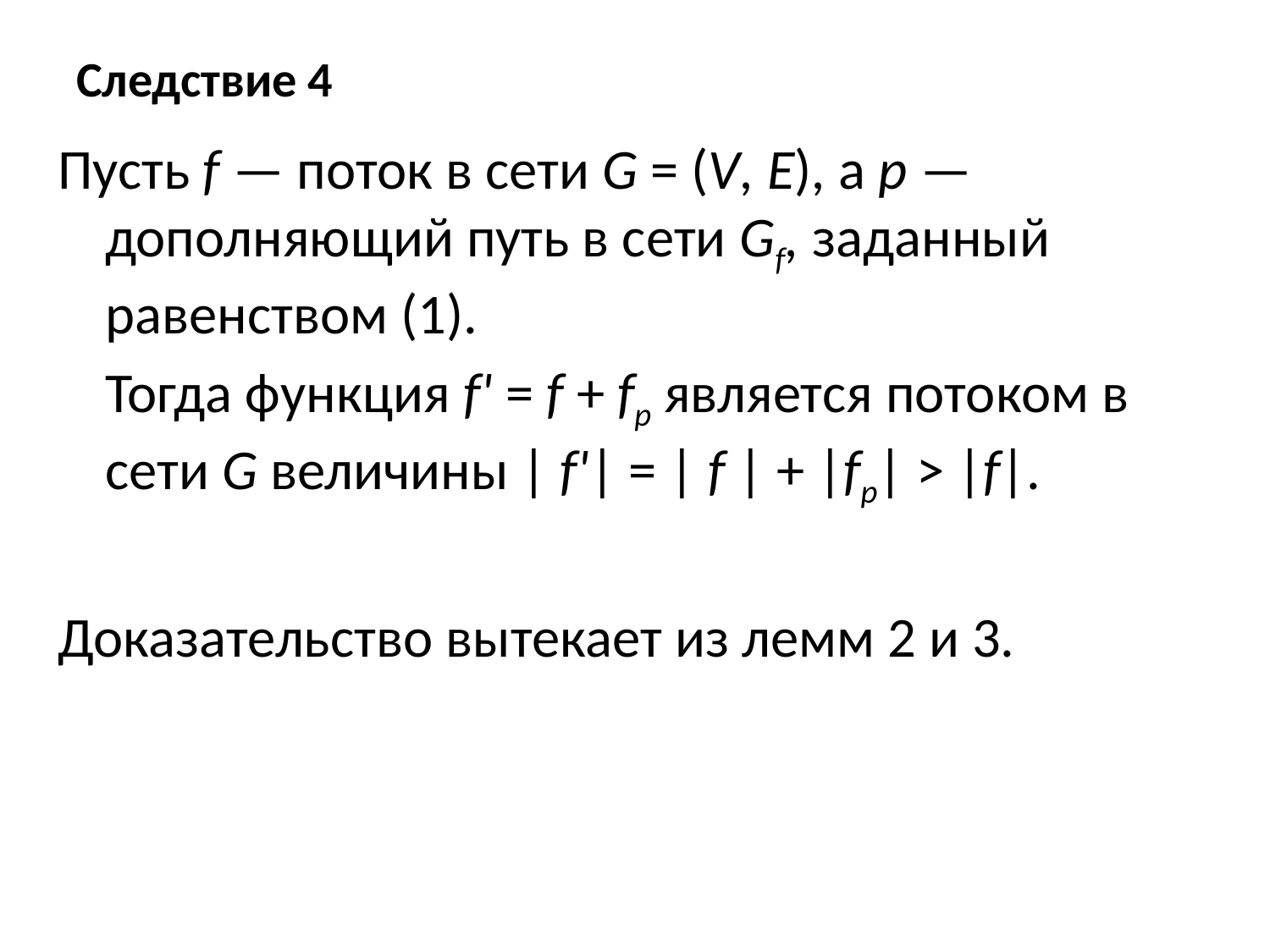

# Следствие 4
Пусть f — поток в сети G = (V, Е), а р — дополняющий путь в сети Gf, заданный равенством (1).
	Тогда функция f' = f + fp является потоком в сети G величины | f'| = | f | + |fp| > |f|.

Доказательство вытекает из лемм 2 и 3.